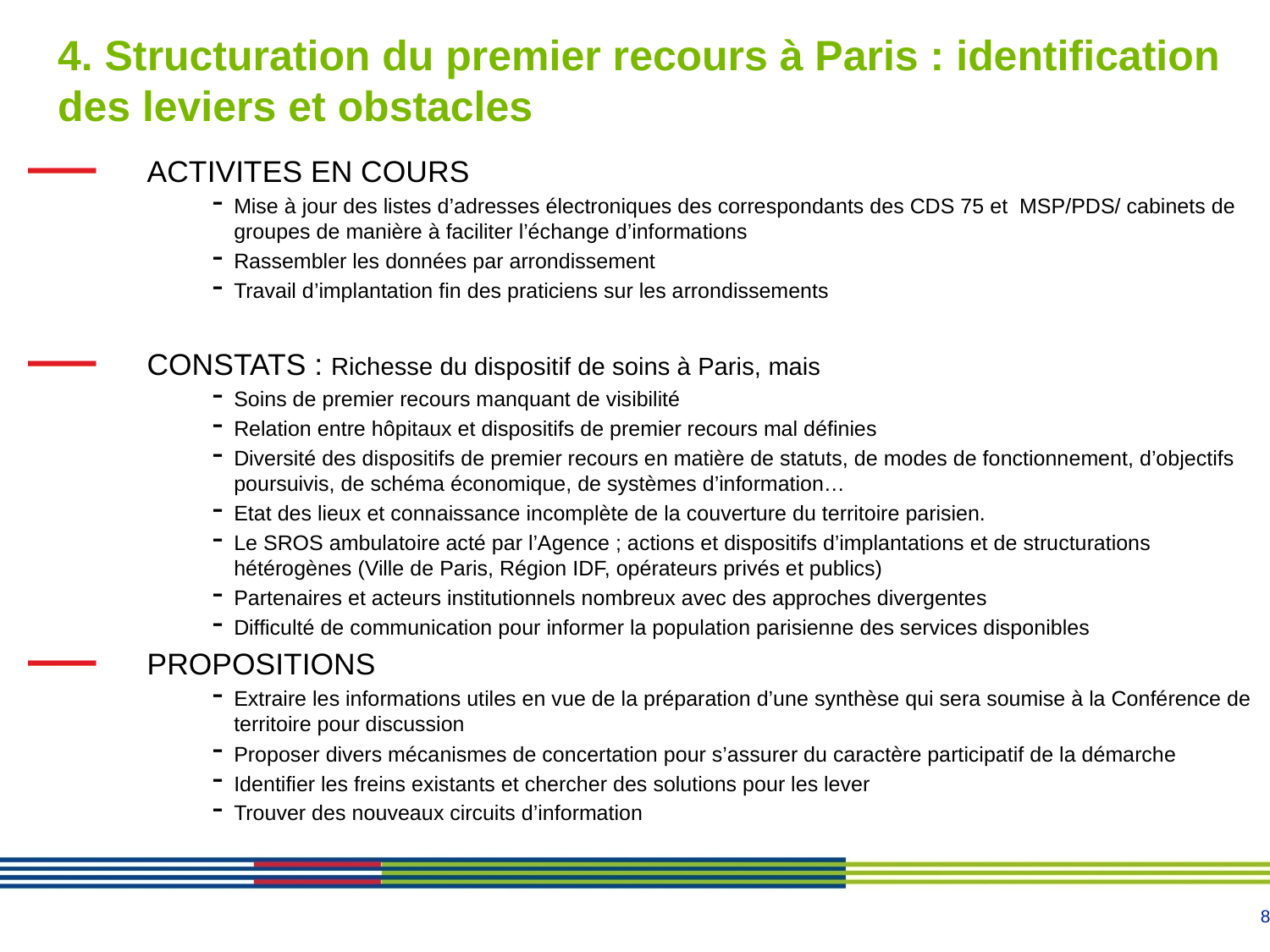

# 4. Structuration du premier recours à Paris : identification des leviers et obstacles
ACTIVITES EN COURS
Mise à jour des listes d’adresses électroniques des correspondants des CDS 75 et  MSP/PDS/ cabinets de groupes de manière à faciliter l’échange d’informations
Rassembler les données par arrondissement
Travail d’implantation fin des praticiens sur les arrondissements

CONSTATS : Richesse du dispositif de soins à Paris, mais
Soins de premier recours manquant de visibilité
Relation entre hôpitaux et dispositifs de premier recours mal définies
Diversité des dispositifs de premier recours en matière de statuts, de modes de fonctionnement, d’objectifs poursuivis, de schéma économique, de systèmes d’information…
Etat des lieux et connaissance incomplète de la couverture du territoire parisien.
Le SROS ambulatoire acté par l’Agence ; actions et dispositifs d’implantations et de structurations hétérogènes (Ville de Paris, Région IDF, opérateurs privés et publics)
Partenaires et acteurs institutionnels nombreux avec des approches divergentes
Difficulté de communication pour informer la population parisienne des services disponibles
PROPOSITIONS
Extraire les informations utiles en vue de la préparation d’une synthèse qui sera soumise à la Conférence de territoire pour discussion
Proposer divers mécanismes de concertation pour s’assurer du caractère participatif de la démarche
Identifier les freins existants et chercher des solutions pour les lever
Trouver des nouveaux circuits d’information